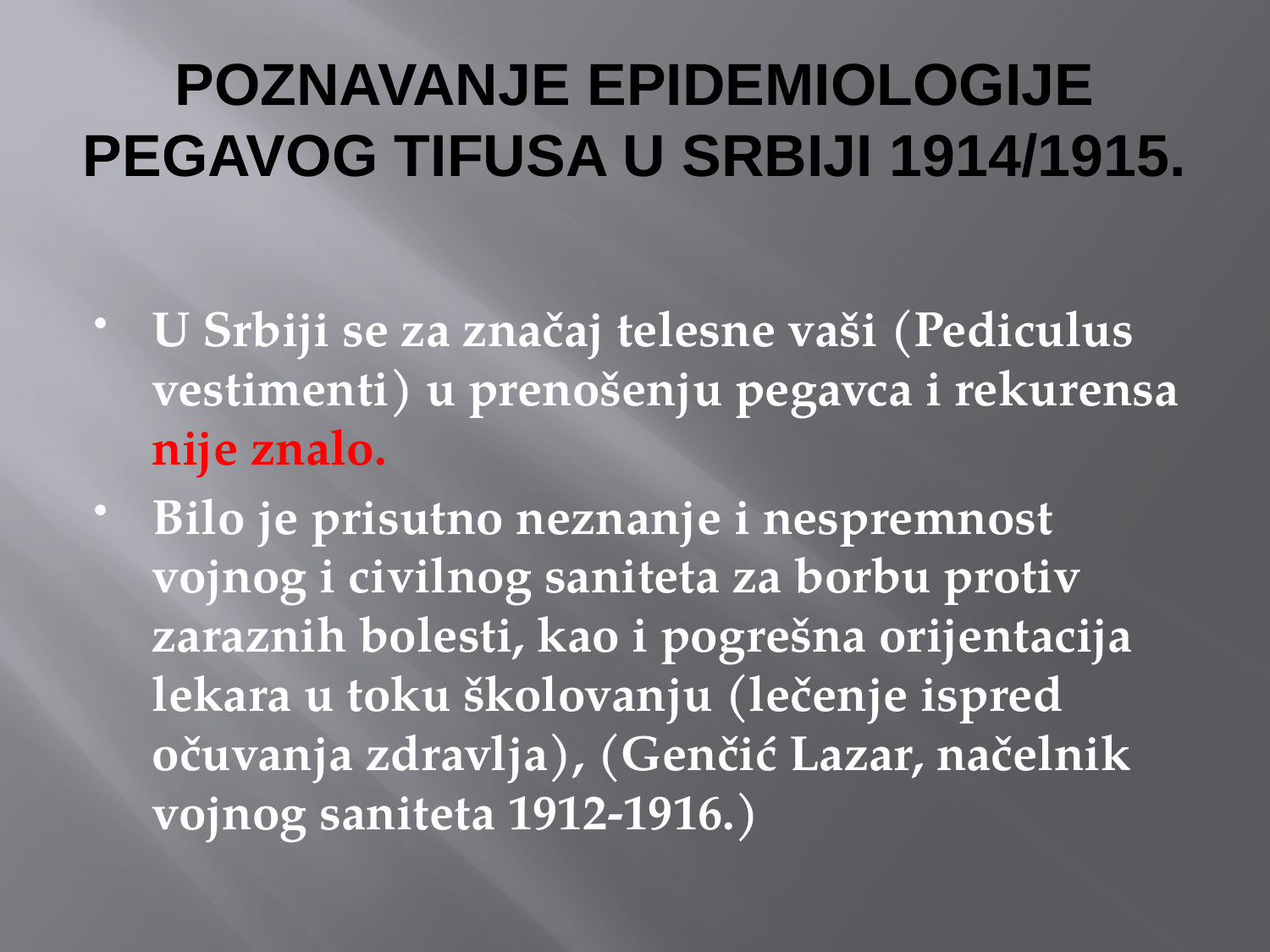

# POZNAVANJE EPIDEMIOLOGIJE PEGAVOG TIFUSA U SRBIJI 1914/1915.

U Srbiji se za značaj telesne vaši (Pediculus vestimenti) u prenošenju pegavca i rekurensa nije znalo.
Bilo je prisutno neznanje i nespremnost vojnog i civilnog saniteta za borbu protiv zaraznih bolesti, kao i pogrešna orijentacija lekara u toku školovanju (lečenje ispred očuvanja zdravlja), (Genčić Lazar, načelnik vojnog saniteta 1912-1916.)